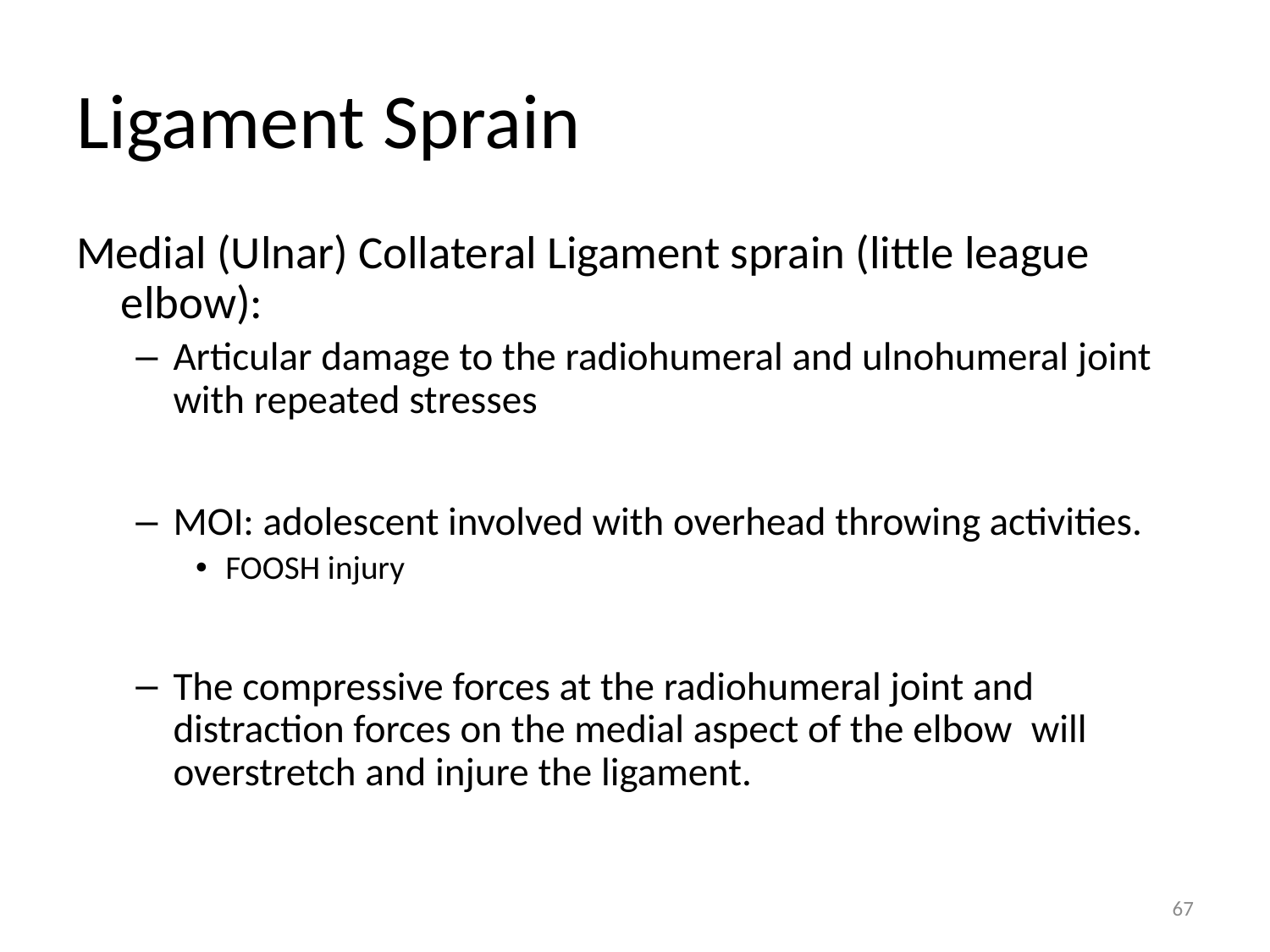

# Ligament Sprain
Medial (Ulnar) Collateral Ligament sprain (little league elbow):
Articular damage to the radiohumeral and ulnohumeral joint with repeated stresses

MOI: adolescent involved with overhead throwing activities.
FOOSH injury

The compressive forces at the radiohumeral joint and distraction forces on the medial aspect of the elbow  will overstretch and injure the ligament.
67